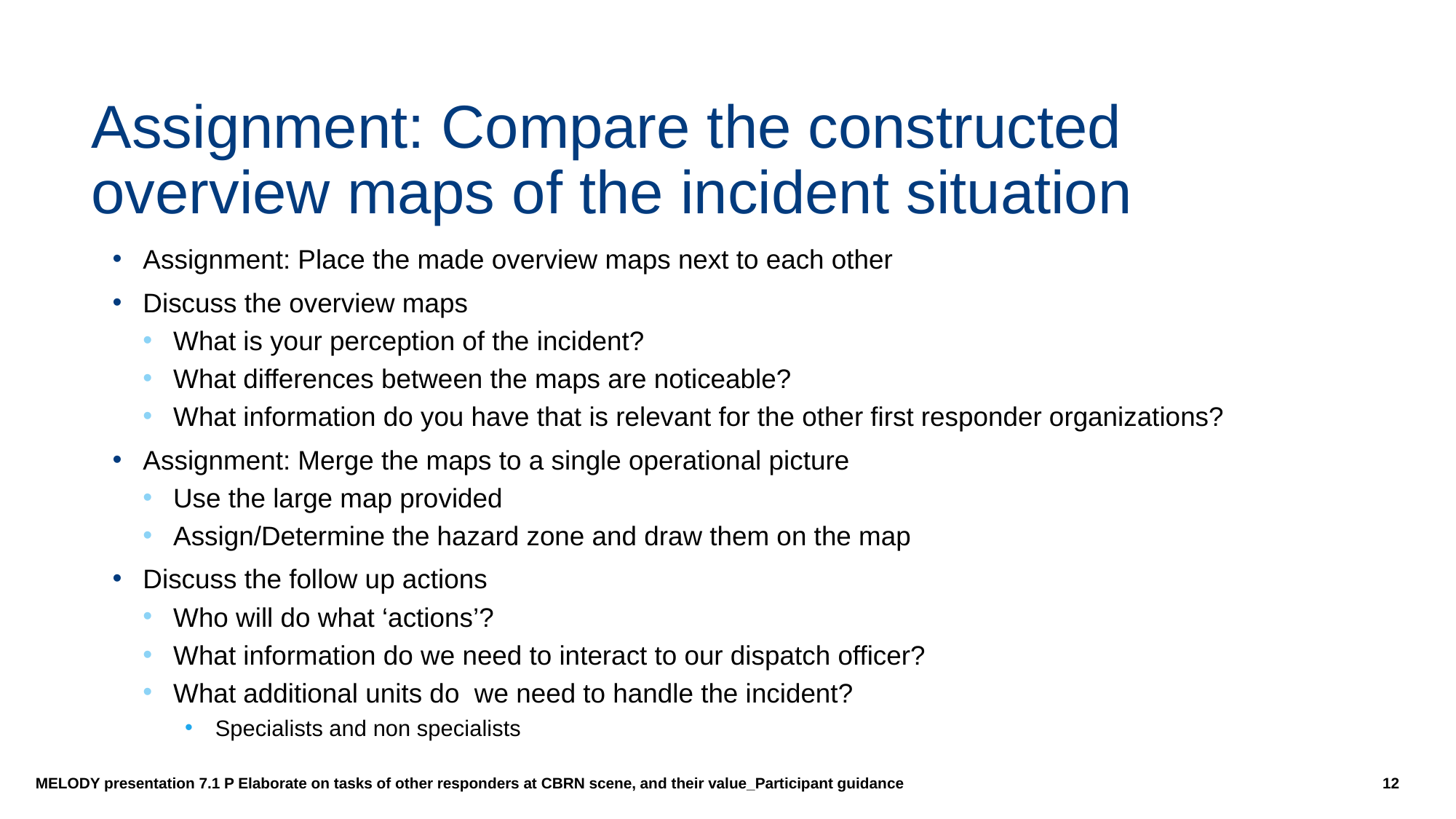

# Assignment: Compare the constructed overview maps of the incident situation
Assignment: Place the made overview maps next to each other
Discuss the overview maps
What is your perception of the incident?
What differences between the maps are noticeable?
What information do you have that is relevant for the other first responder organizations?
Assignment: Merge the maps to a single operational picture
Use the large map provided
Assign/Determine the hazard zone and draw them on the map
Discuss the follow up actions
Who will do what ‘actions’?
What information do we need to interact to our dispatch officer?
What additional units do  we need to handle the incident?
Specialists and non specialists
MELODY presentation 7.1 P Elaborate on tasks of other responders at CBRN scene, and their value_Participant guidance
12